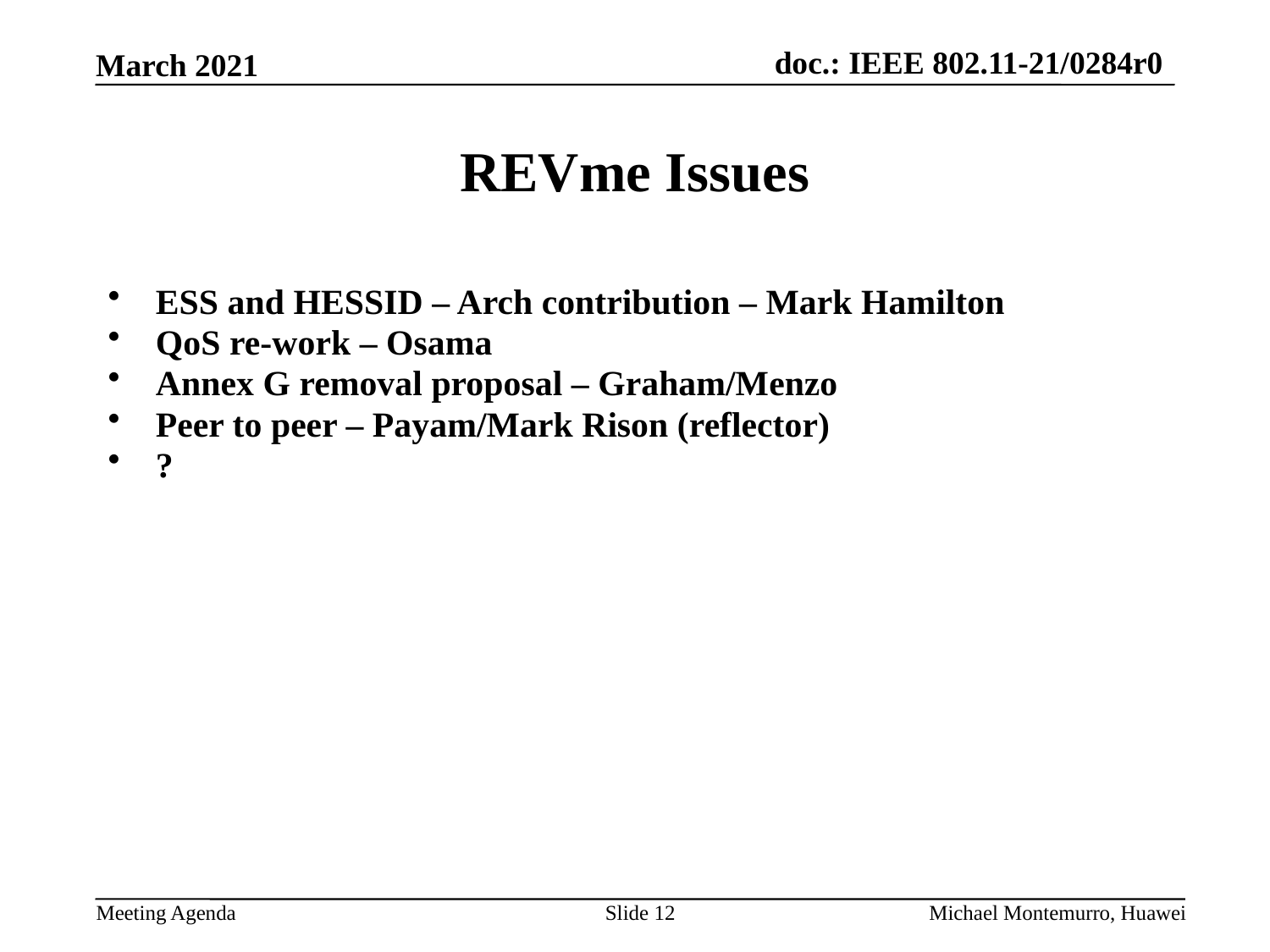

# REVme Issues
ESS and HESSID – Arch contribution – Mark Hamilton
QoS re-work – Osama
Annex G removal proposal – Graham/Menzo
Peer to peer – Payam/Mark Rison (reflector)
?
Slide 12
Michael Montemurro, Huawei